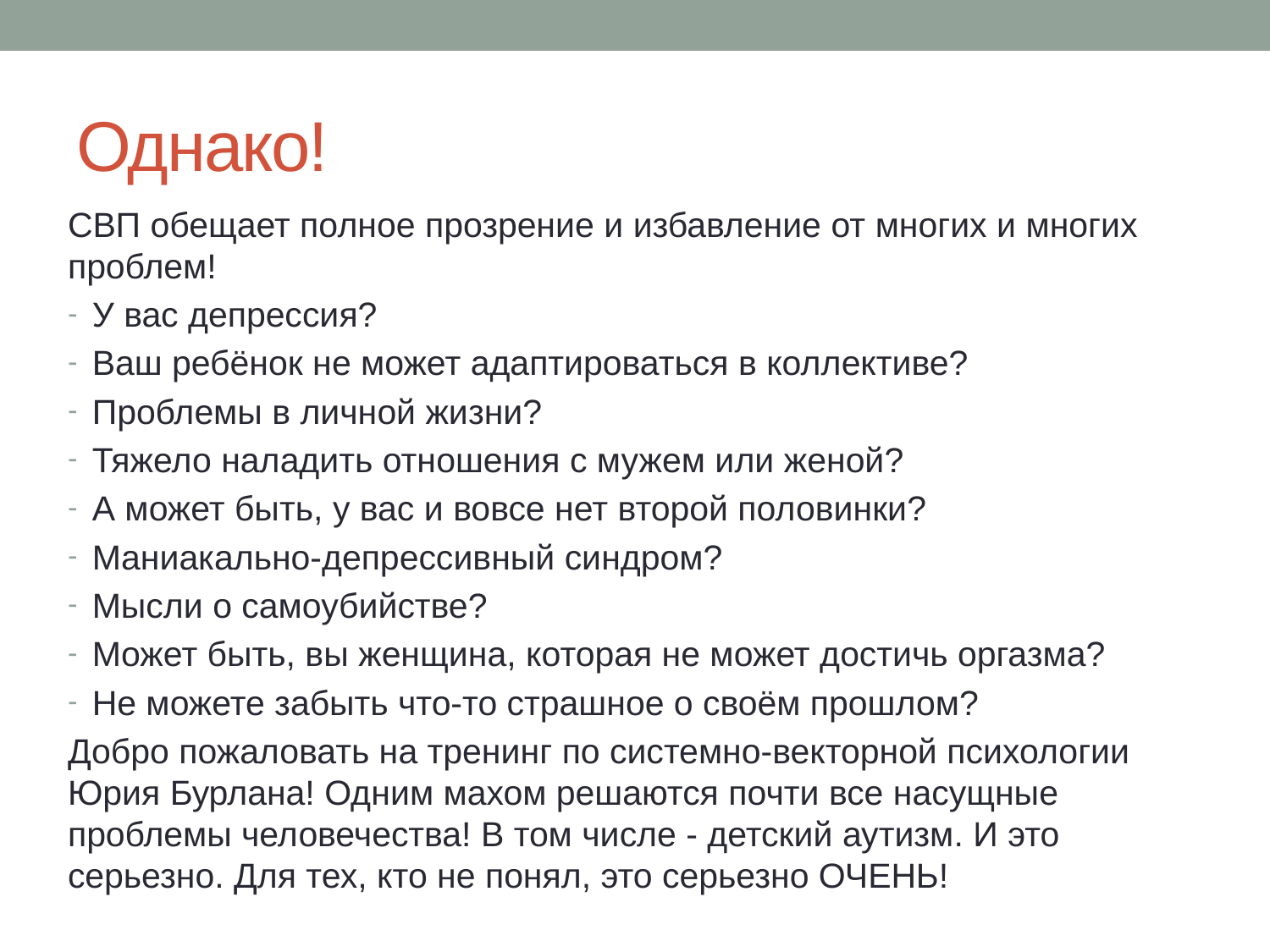

# Однако!
СВП обещает полное прозрение и избавление от многих и многих проблем!
У вас депрессия?
Ваш ребёнок не может адаптироваться в коллективе?
Проблемы в личной жизни?
Тяжело наладить отношения с мужем или женой?
А может быть, у вас и вовсе нет второй половинки?
Маниакально-депрессивный синдром?
Мысли о самоубийстве?
Может быть, вы женщина, которая не может достичь оргазма?
Не можете забыть что-то страшное о своём прошлом?
Добро пожаловать на тренинг по системно-векторной психологии Юрия Бурлана! Одним махом решаются почти все насущные проблемы человечества! В том числе - детский аутизм. И это серьезно. Для тех, кто не понял, это серьезно ОЧЕНЬ!